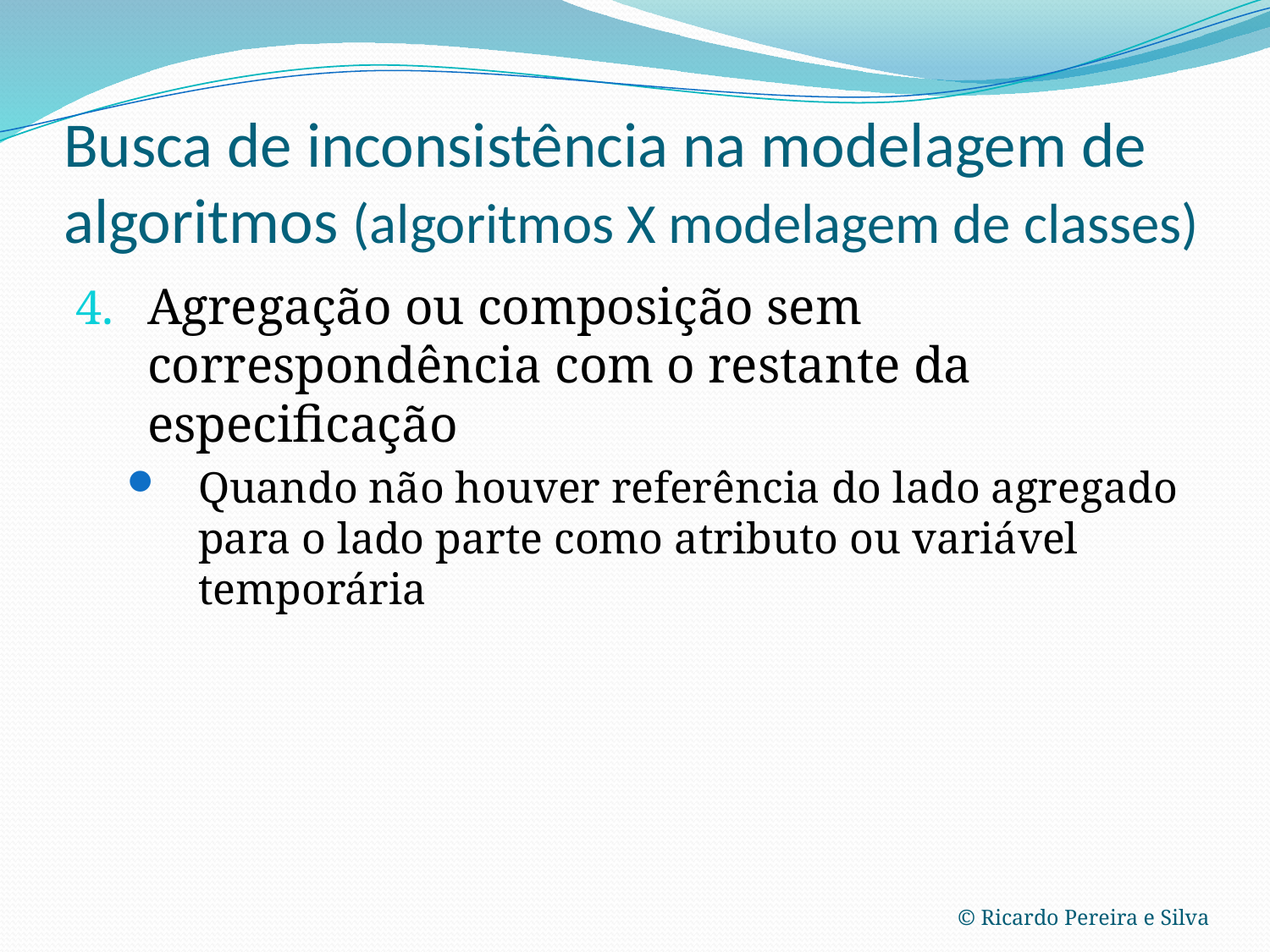

# Busca de inconsistência na modelagem de algoritmos (algoritmos X modelagem de classes)
Agregação ou composição sem correspondência com o restante da especificação
Quando não houver referência do lado agregado para o lado parte como atributo ou variável temporária
© Ricardo Pereira e Silva